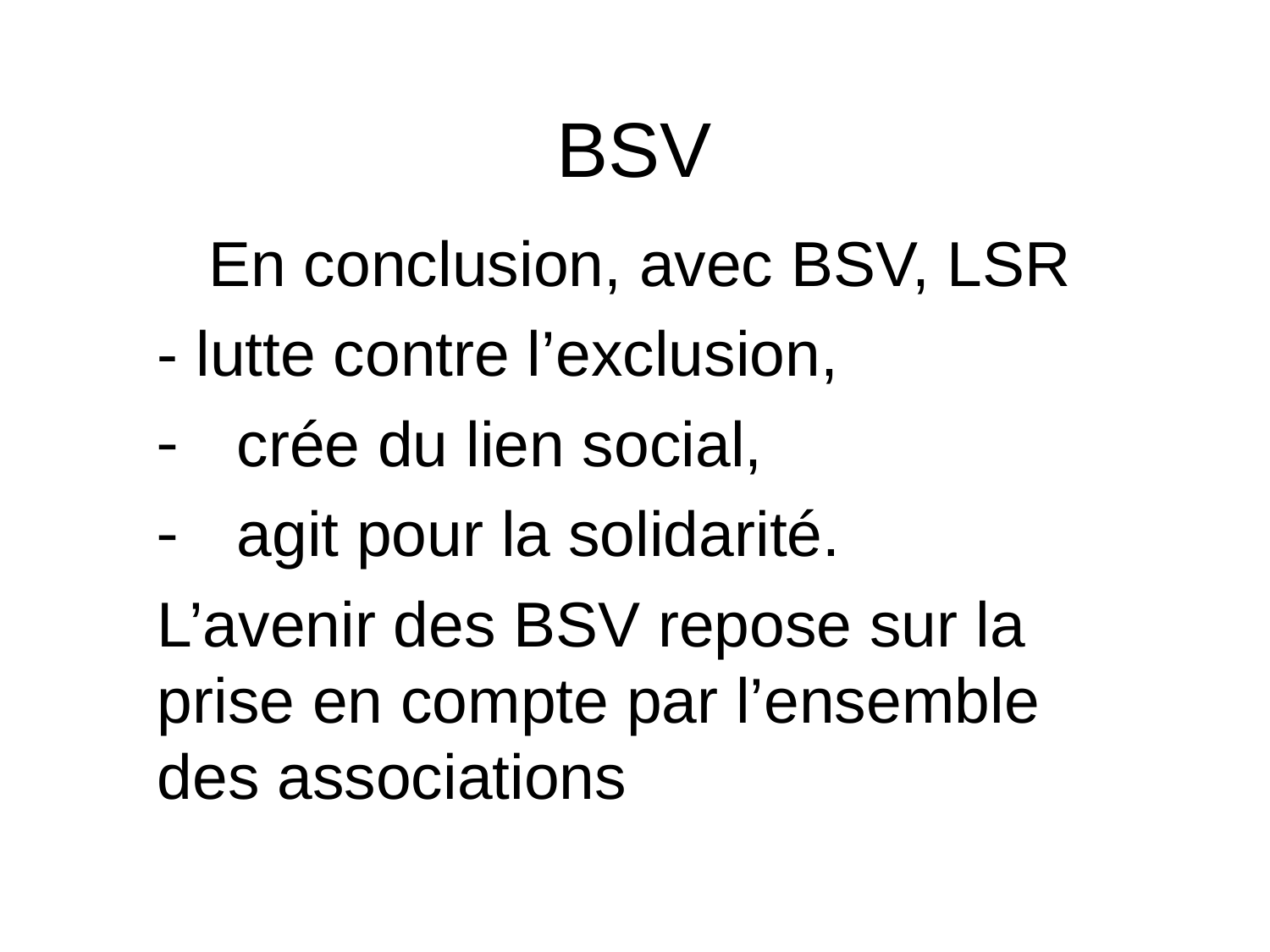

# BSV
En conclusion, avec BSV, LSR
- lutte contre l’exclusion,
crée du lien social,
agit pour la solidarité.
L’avenir des BSV repose sur la prise en compte par l’ensemble des associations